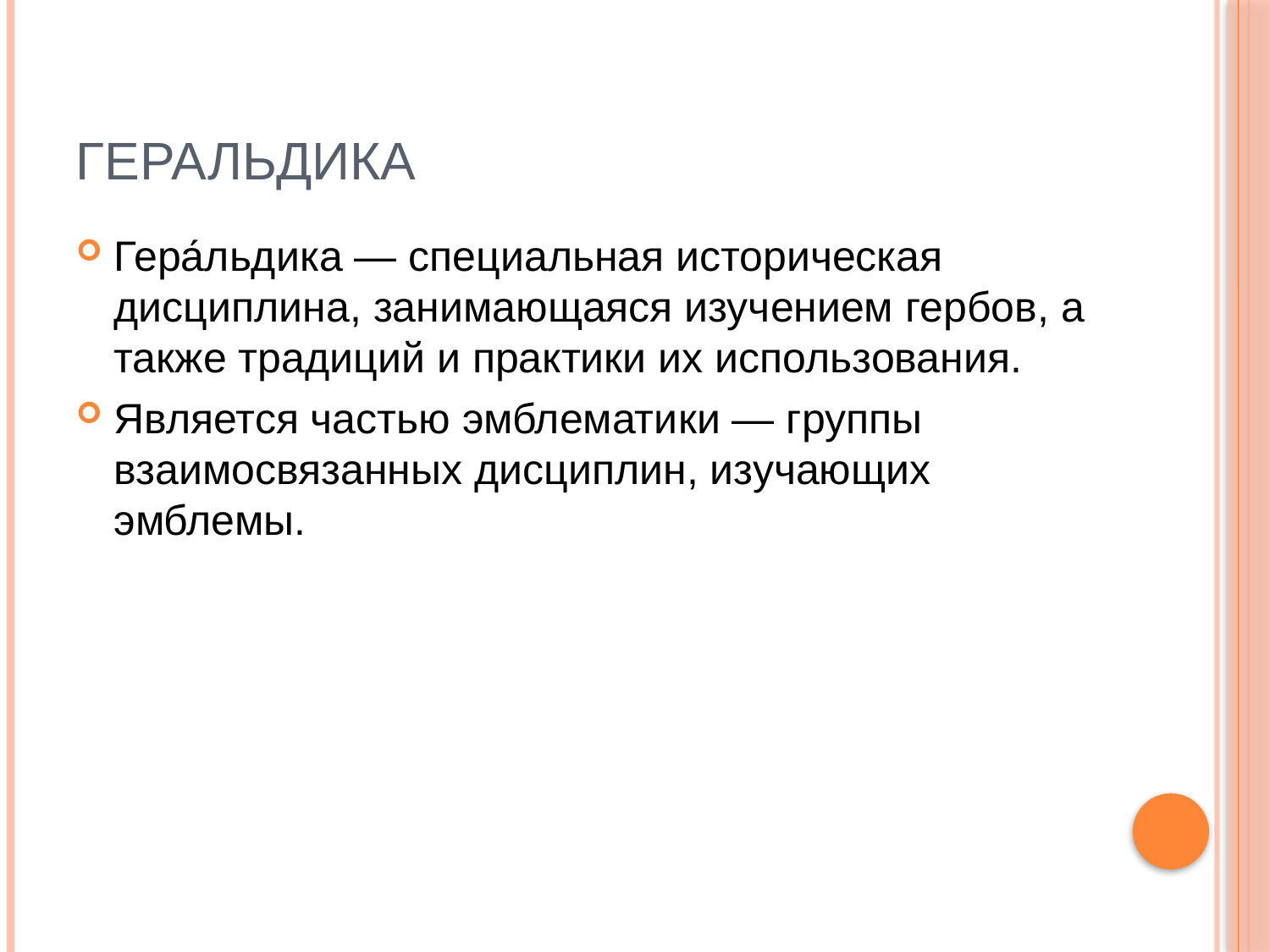

# Геральдика
Гера́льдика — специальная историческая дисциплина, занимающаяся изучением гербов, а также традиций и практики их использования.
Является частью эмблематики — группы взаимосвязанных дисциплин, изучающих эмблемы.